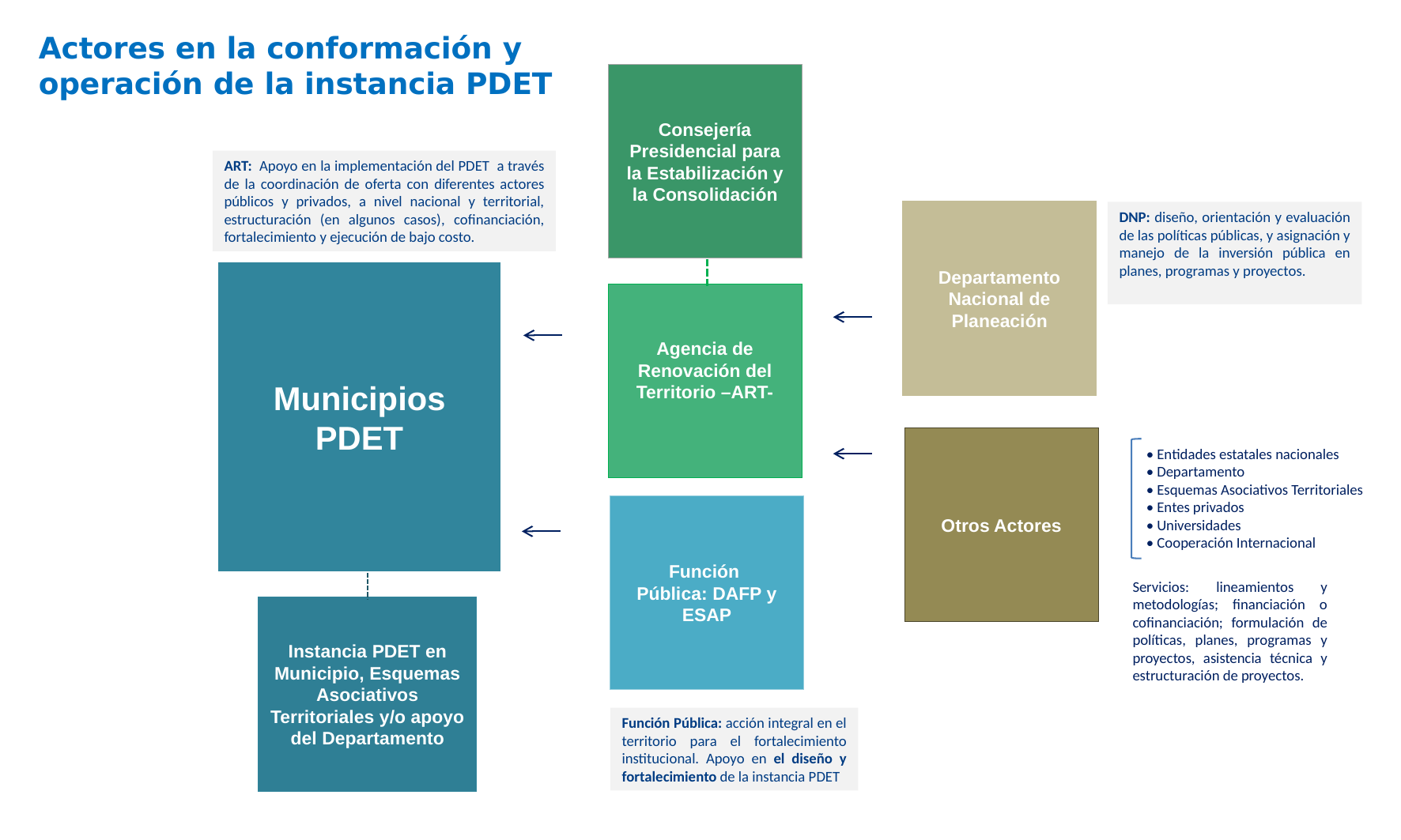

Actores en la conformación y operación de la instancia PDET
Consejería Presidencial para la Estabilización y la Consolidación
ART:  Apoyo en la implementación del PDET  a través de la coordinación de oferta con diferentes actores públicos y privados, a nivel nacional y territorial, estructuración (en algunos casos), cofinanciación, fortalecimiento y ejecución de bajo costo.
Departamento Nacional de Planeación
DNP: diseño, orientación y evaluación de las políticas públicas, y asignación y manejo de la inversión pública en planes, programas y proyectos.

Municipios PDET
Agencia de Renovación del Territorio –ART-

Otros Actores

• Entidades estatales nacionales
• Departamento
• Esquemas Asociativos Territoriales
• Entes privados
• Universidades
• Cooperación Internacional
Función
Pública: DAFP y ESAP
Servicios: lineamientos y metodologías; financiación o cofinanciación; formulación de políticas, planes, programas y proyectos, asistencia técnica y estructuración de proyectos.

Instancia PDET en Municipio, Esquemas Asociativos Territoriales y/o apoyo del Departamento
Función Pública: acción integral en el territorio para el fortalecimiento institucional. Apoyo en el diseño y fortalecimiento de la instancia PDET